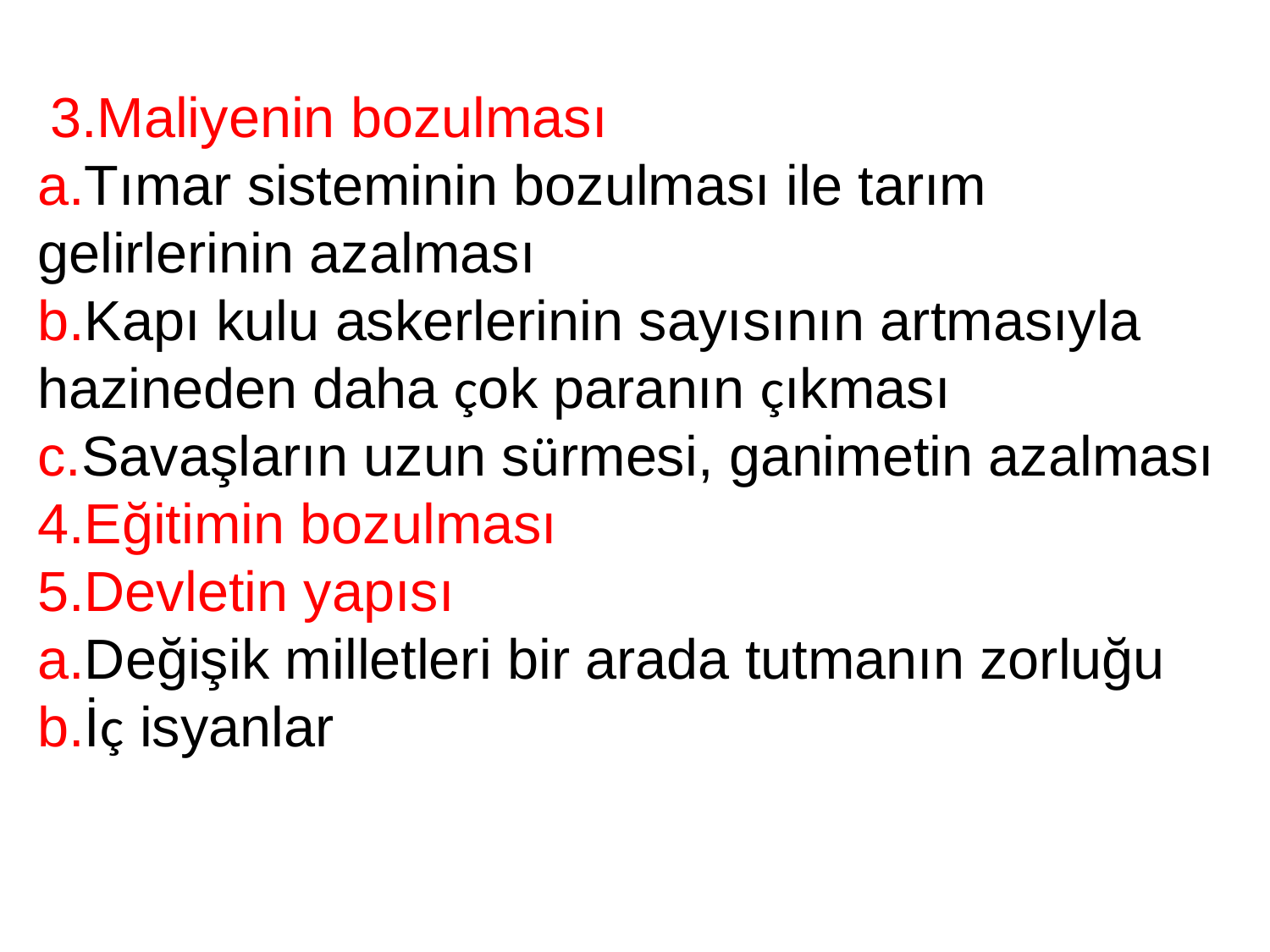

3.Maliyenin bozulması
a.Tımar sisteminin bozulması ile tarım gelirlerinin azalması
b.Kapı kulu askerlerinin sayısının artmasıyla hazineden daha çok paranın çıkması
c.Savaşların uzun sürmesi, ganimetin azalması
4.Eğitimin bozulması
5.Devletin yapısı
a.Değişik milletleri bir arada tutmanın zorluğu
b.İç isyanlar